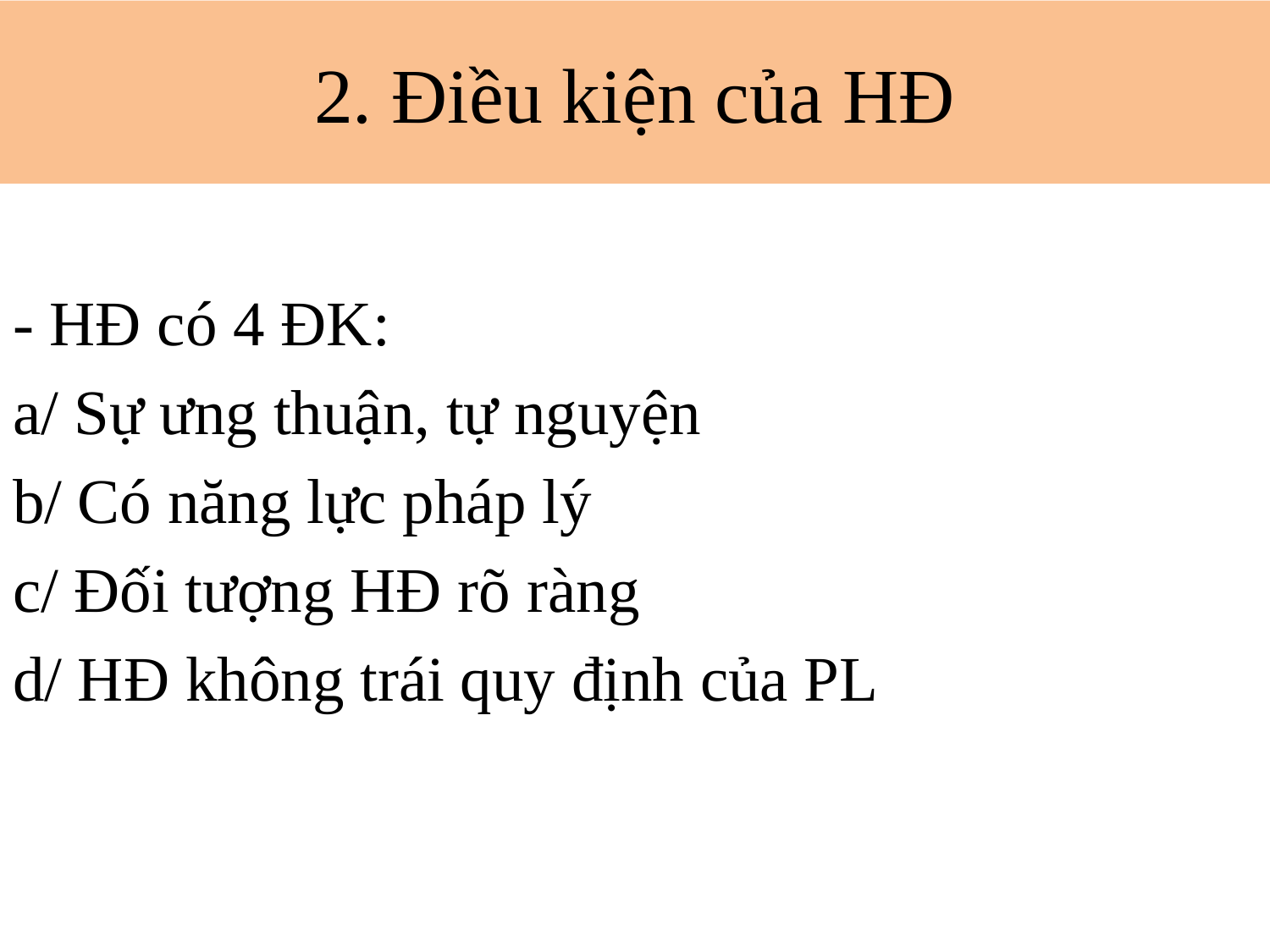

2. Điều kiện của HĐ
# 2. Điều kiện của HĐ
- HĐ có 4 ĐK:
a/ Sự ưng thuận, tự nguyện
b/ Có năng lực pháp lý
c/ Đối tượng HĐ rõ ràng
d/ HĐ không trái quy định của PL